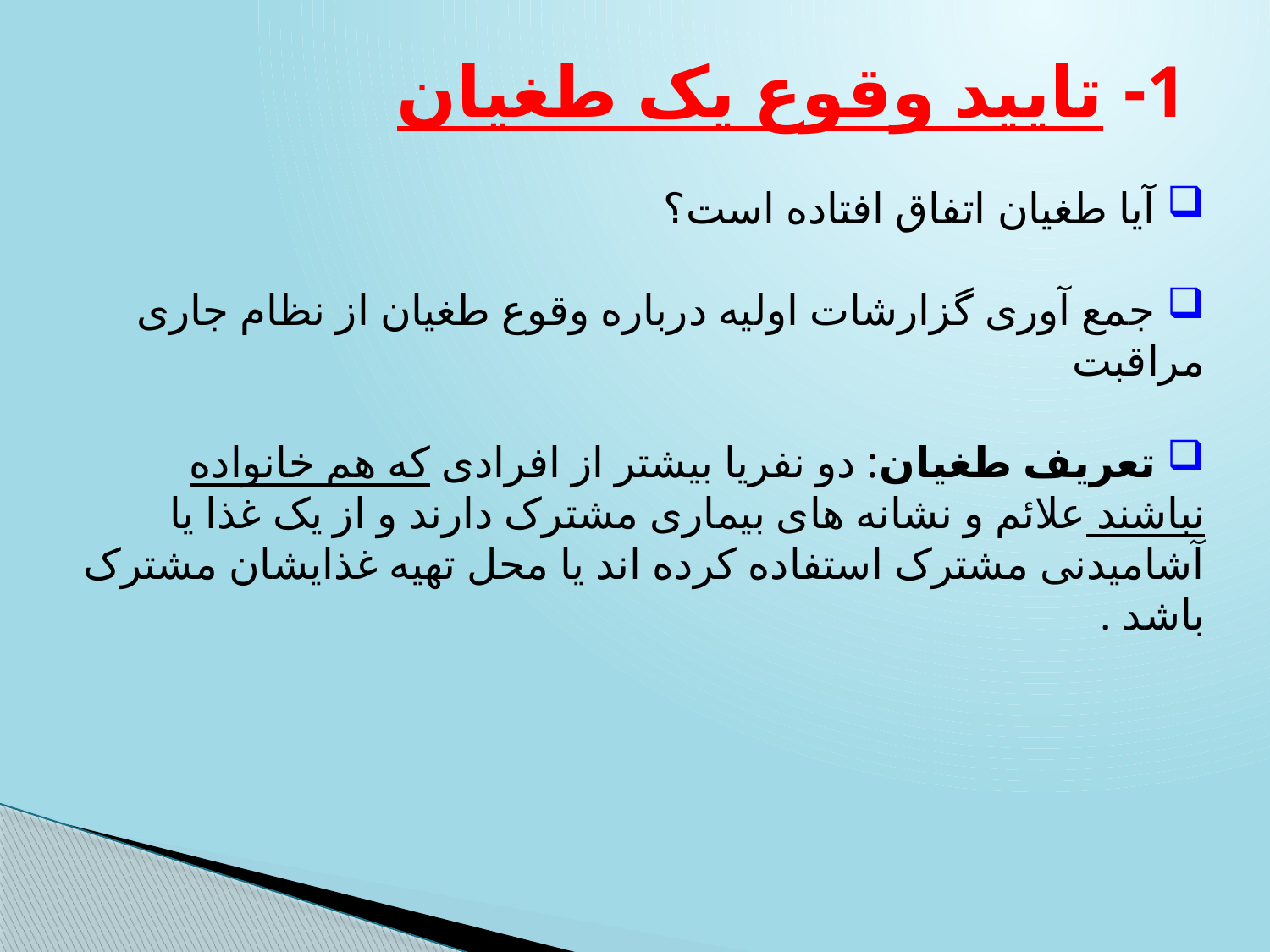

1- تایید وقوع یک طغیان

 آیا طغیان اتفاق افتاده است؟

 جمع آوری گزارشات اولیه درباره وقوع طغیان از نظام جاری مراقبت

 تعریف طغیان: دو نفریا بیشتر از افرادی که هم خانواده نباشند علائم و نشانه های بیماری مشترک دارند و از یک غذا یا آشامیدنی مشترک استفاده کرده اند یا محل تهیه غذایشان مشترک باشد .